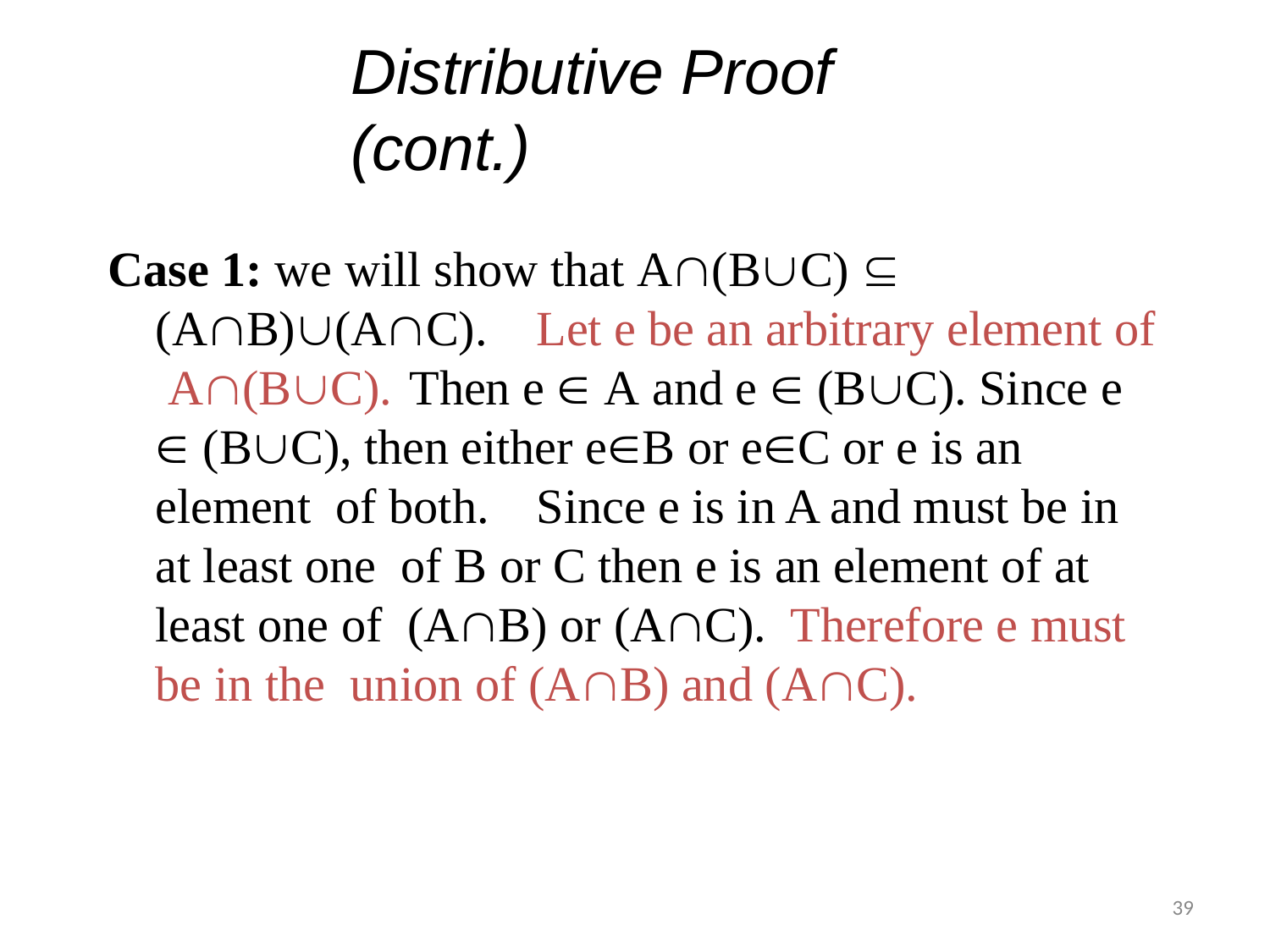

# Distributive Proof (cont.)
Case 1: we will show that A∩(B∪C) ⊆ (A∩B)∪(A∩C).	Let e be an arbitrary element of  A∩(B∪C).	Then e ∈ A and e ∈ (B∪C). Since e ∈ (B∪C), then either e∈B or e∈C or e is an element  of both.	Since e is in A and must be in at least one  of B or C then e is an element of at least one of  (A∩B) or (A∩C).	Therefore e must be in the  union of (A∩B) and (A∩C).
39